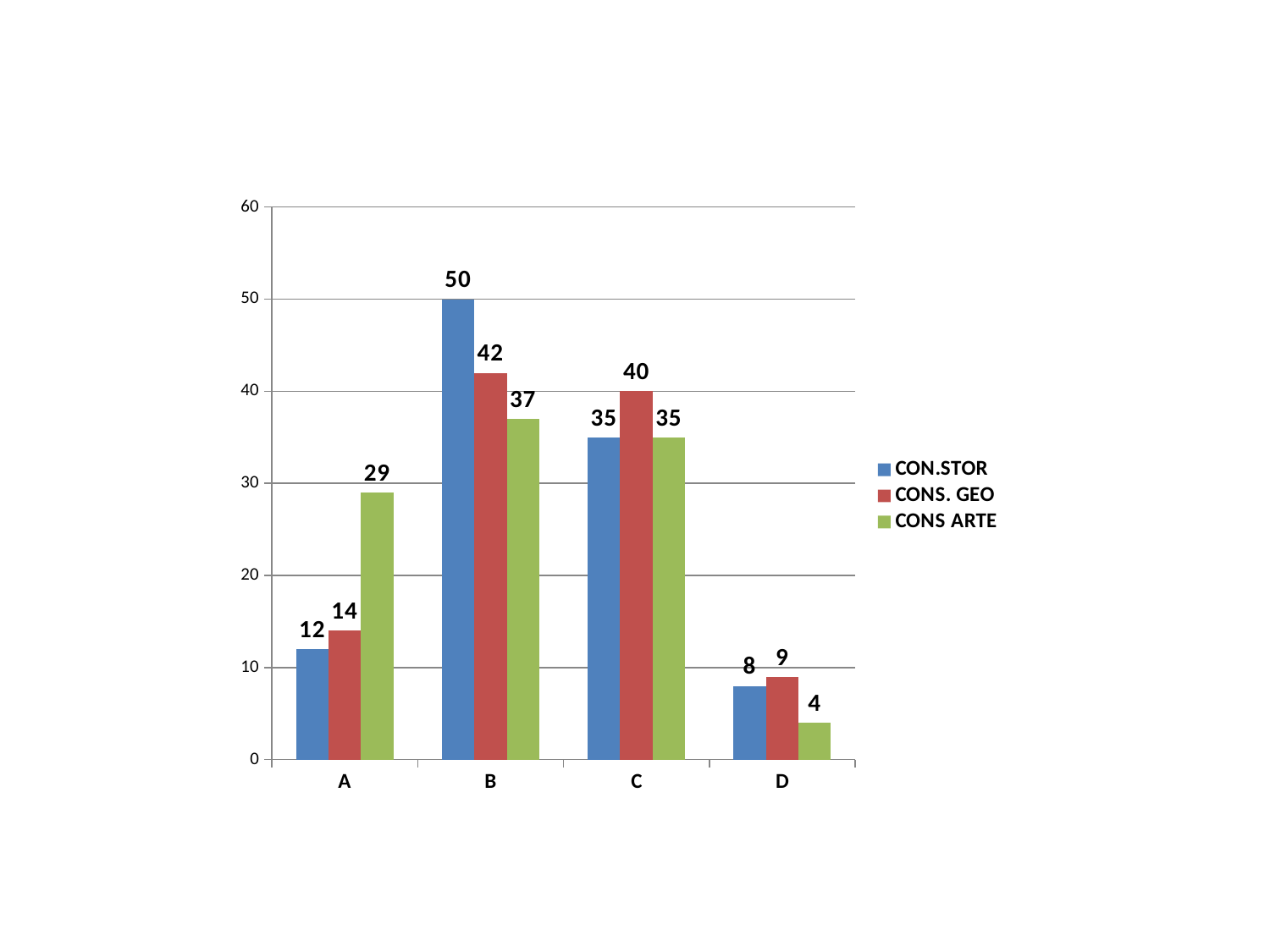

### Chart

| Category | CON.STOR | CONS. GEO | CONS ARTE |
|---|---|---|---|
| A | 12.0 | 14.0 | 29.0 |
| B | 50.0 | 42.0 | 37.0 |
| C | 35.0 | 40.0 | 35.0 |
| D | 8.0 | 9.0 | 4.0 |